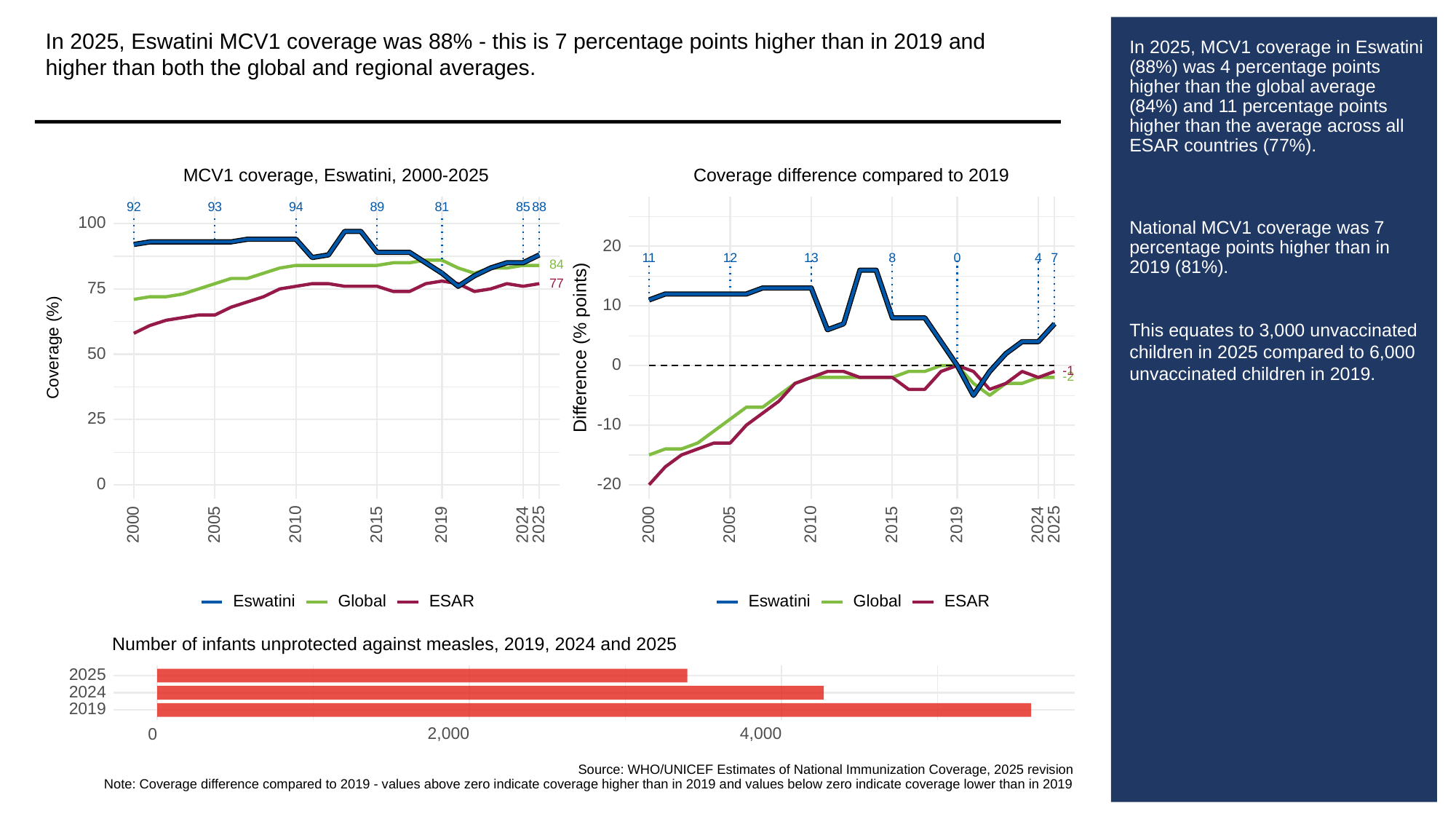

In 2025, Eswatini MCV1 coverage was 88% - this is 7 percentage points higher than in 2019 and higher than both the global and regional averages.
# In 2025, MCV1 coverage in Eswatini (88%) was 4 percentage points higher than the global average (84%) and 11 percentage points higher than the average across all ESAR countries (77%).

National MCV1 coverage was 7 percentage points higher than in 2019 (81%).

This equates to 3,000 unvaccinated children in 2025 compared to 6,000 unvaccinated children in 2019.

MCV1 coverage, Eswatini, 2000-2025
Coverage difference compared to 2019

93
92
94
89
81
85
88

100

20

13
8
0
11
12
4
7

84

77

75

10

Difference (% points)
Coverage (%)
50

0

-1
-2

25
-10

0
-20

2000
2005
2010
2015
2019
2024
2025
2000
2005
2010
2015
2019
2024
2025
Global
ESAR
Global
ESAR
Eswatini
Eswatini

Number of infants unprotected against measles, 2019, 2024 and 2025

2025

2024

2019

2,000
4,000
0
Source: WHO/UNICEF Estimates of National Immunization Coverage, 2025 revision
Note: Coverage difference compared to 2019 - values above zero indicate coverage higher than in 2019 and values below zero indicate coverage lower than in 2019